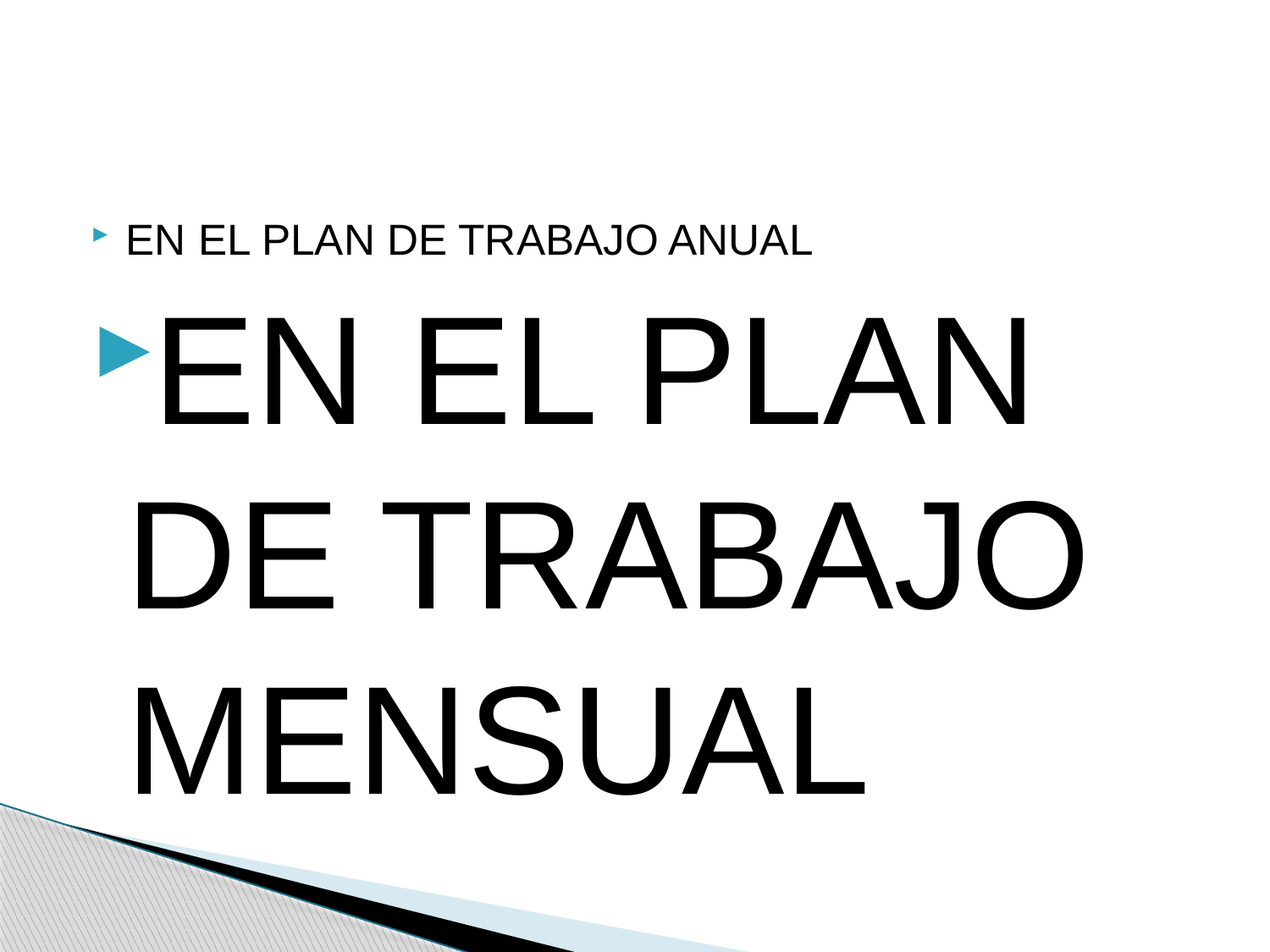

#
EN EL PLAN DE TRABAJO ANUAL
EN EL PLAN DE TRABAJO MENSUAL